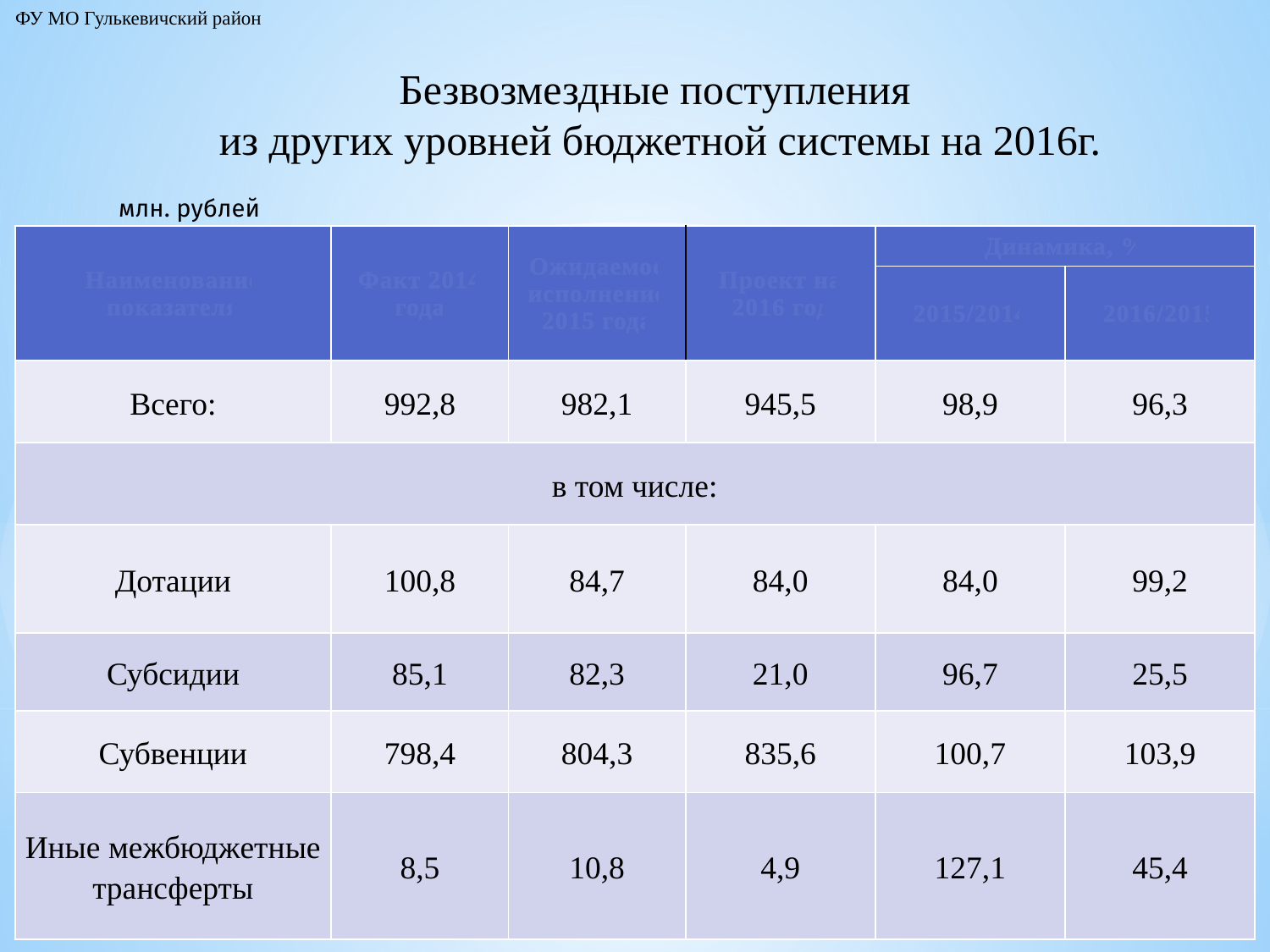

ФУ МО Гулькевичский район
Безвозмездные поступления
из других уровней бюджетной системы на 2016г.
млн. рублей
| Наименование показателя | Факт 2014 года | Ожидаемое исполнение 2015 года | Проект на 2016 год | Динамика, % |  |
| --- | --- | --- | --- | --- | --- |
|  |  |  |  | 2015/2014 | 2016/2015 |
| Всего: | 992,8 | 982,1 | 945,5 | 98,9 | 96,3 |
| в том числе: |  |  |  |  |  |
| Дотации | 100,8 | 84,7 | 84,0 | 84,0 | 99,2 |
| Субсидии | 85,1 | 82,3 | 21,0 | 96,7 | 25,5 |
| Субвенции | 798,4 | 804,3 | 835,6 | 100,7 | 103,9 |
| Иные межбюджетные трансферты | 8,5 | 10,8 | 4,9 | 127,1 | 45,4 |